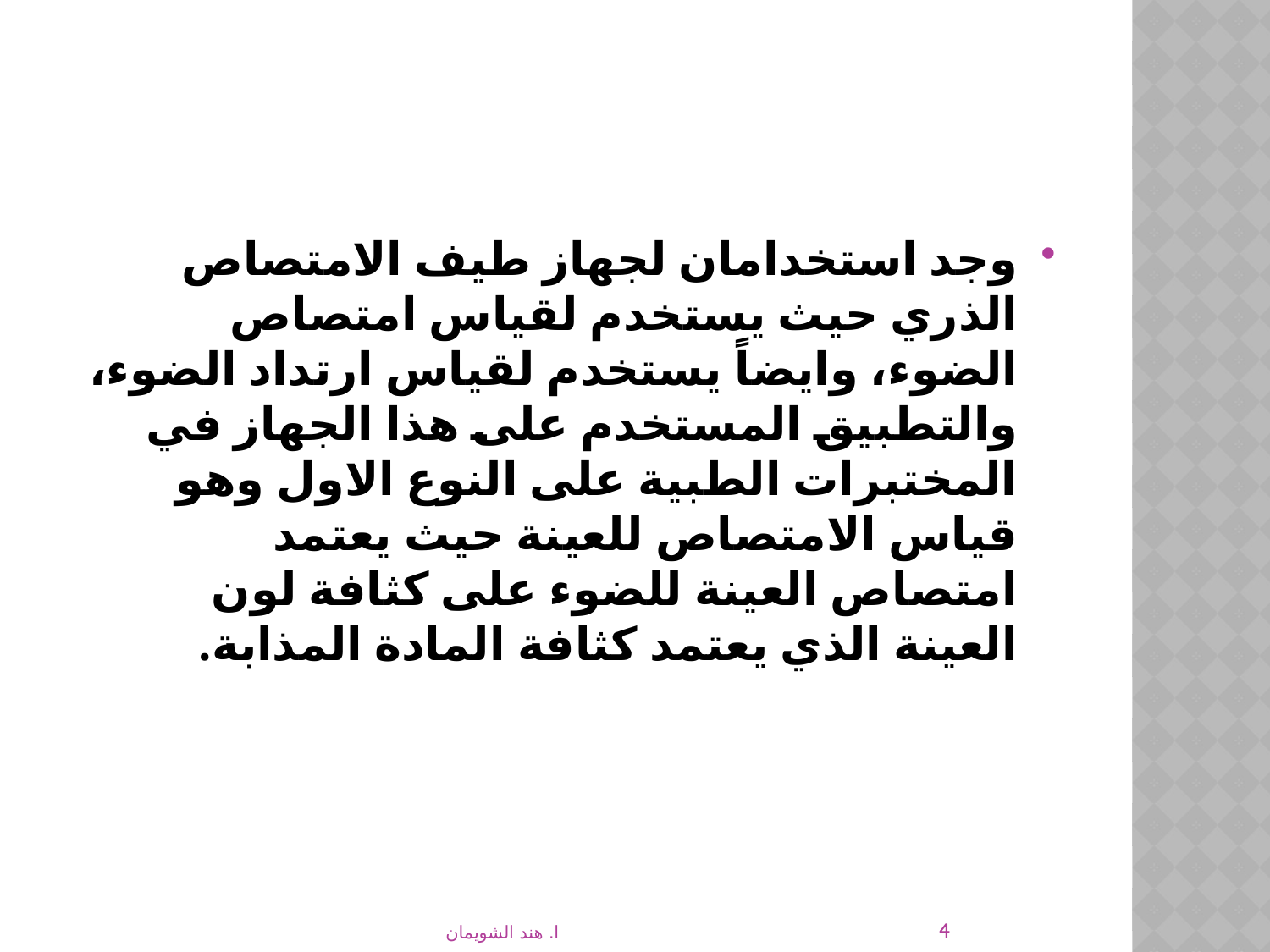

وجد استخدامان لجهاز طيف الامتصاص الذري حيث يستخدم لقياس امتصاص الضوء، وايضاً يستخدم لقياس ارتداد الضوء، والتطبيق المستخدم على هذا الجهاز في المختبرات الطبية على النوع الاول وهو قياس الامتصاص للعينة حيث يعتمد امتصاص العينة للضوء على كثافة لون العينة الذي يعتمد كثافة المادة المذابة.
4
ا. هند الشويمان